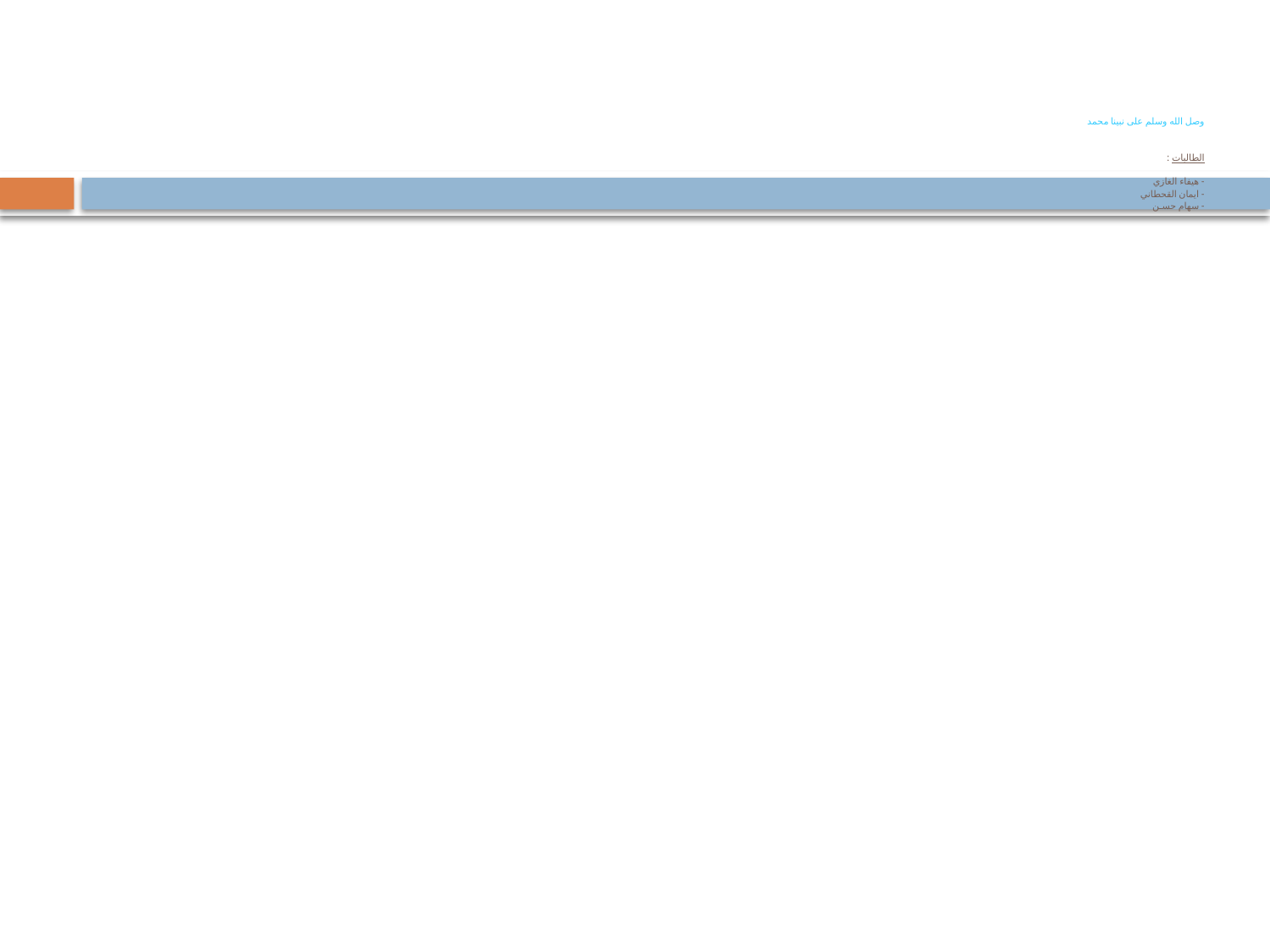

# وصل الله وسلم على نبينا محمد الطالبات : - هيفاء الغازي - ايمان القحطاني - سهام حسـن